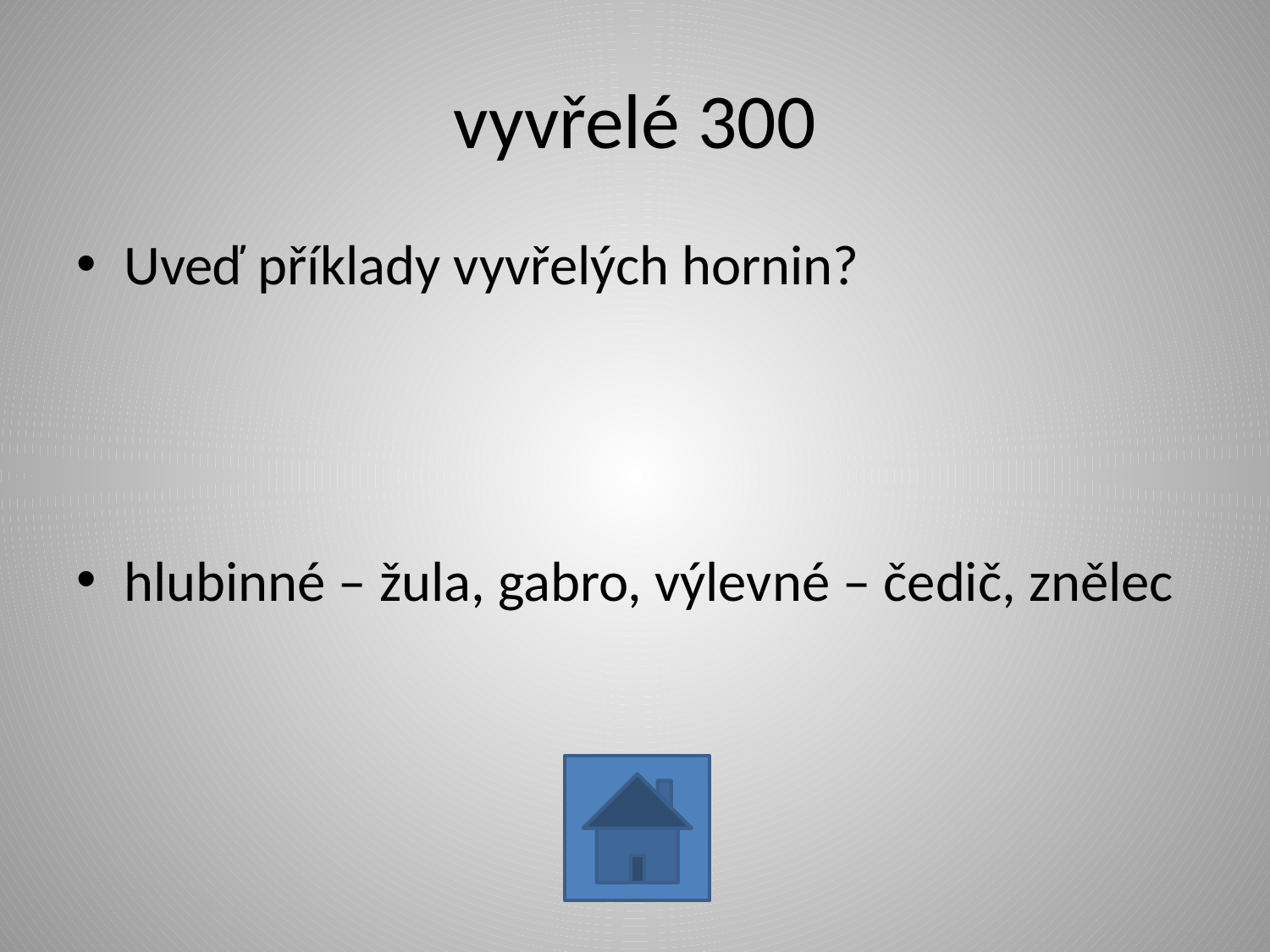

# vyvřelé 300
Uveď příklady vyvřelých hornin?

hlubinné – žula, gabro, výlevné – čedič, znělec